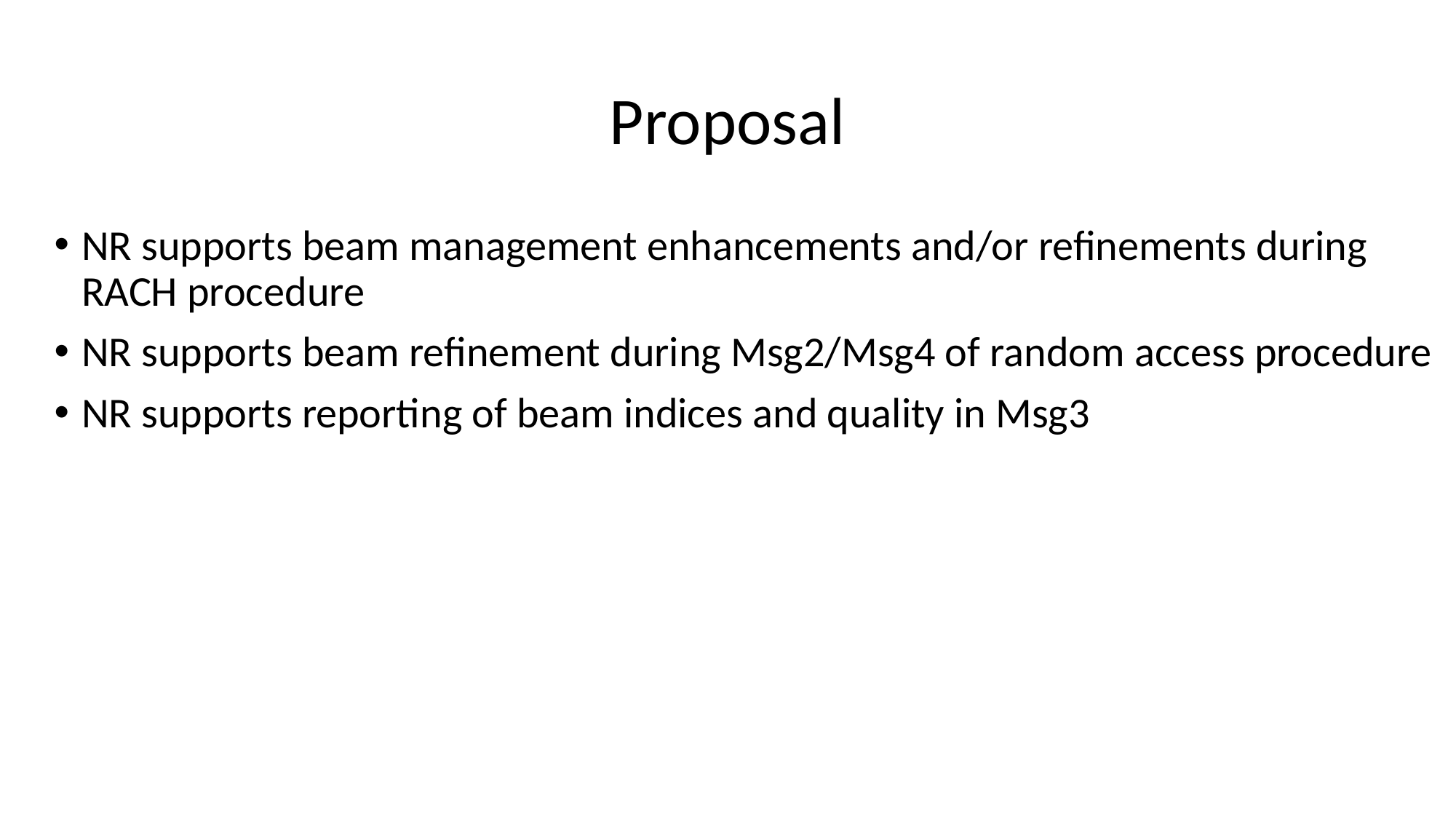

# Proposal
NR supports beam management enhancements and/or refinements during RACH procedure
NR supports beam refinement during Msg2/Msg4 of random access procedure
NR supports reporting of beam indices and quality in Msg3